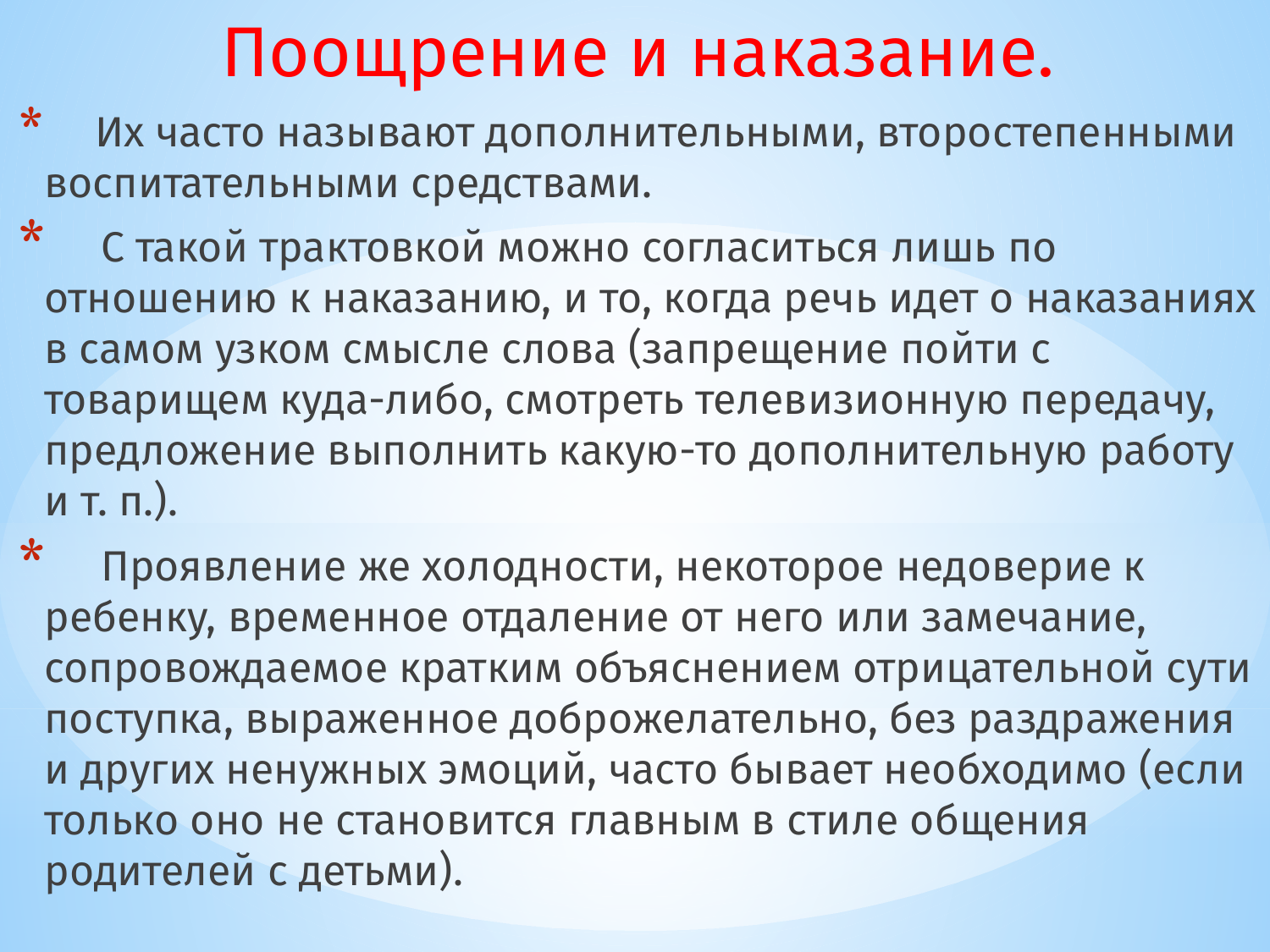

Поощрение и наказание.
     Их часто называют дополнительными, второстепенными воспитательными средствами.
     С такой трактовкой можно согласиться лишь по отношению к наказанию, и то, когда речь идет о наказаниях в самом узком смысле слова (запрещение пойти с товарищем куда-либо, смотреть телевизионную передачу, предложение выполнить какую-то дополнительную работу и т. п.).
     Проявление же холодности, некоторое недоверие к ребенку, временное отдаление от него или замечание, сопровождаемое кратким объяснением отрицательной сути поступка, выраженное доброжелательно, без раздражения и других ненужных эмоций, часто бывает необходимо (если только оно не становится главным в стиле общения родителей с детьми).

#